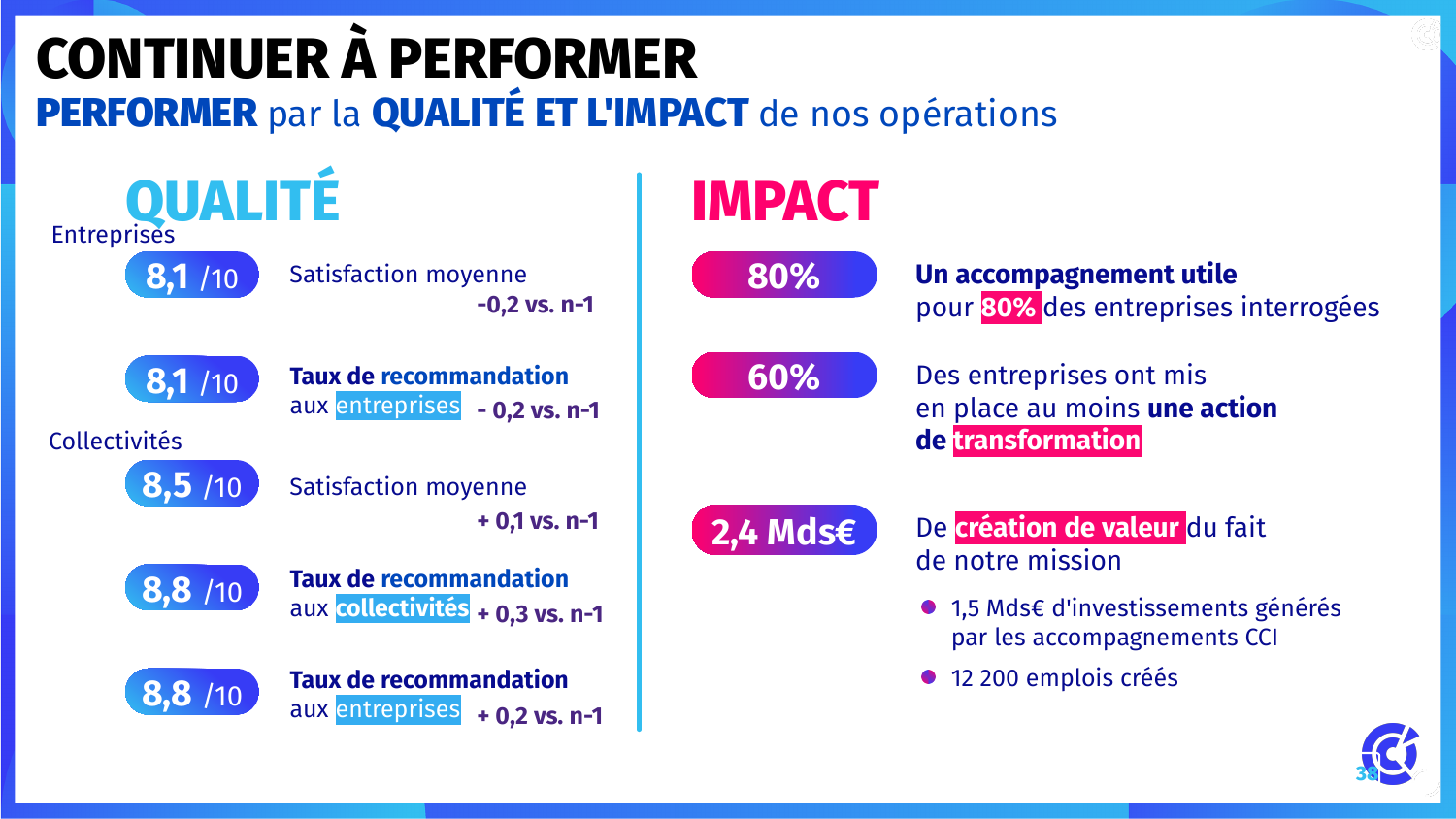

# CONTINUER à PERFORMER
PERFORMER par la QUALITÉ ET L'IMPACT de nos opérations
QUALITÉ
IMPACT
Entreprises
8,1 /10
Satisfaction moyenne
80%
Un accompagnement utile
pour 80% des entreprises interrogées
-0,2 vs. n-1
60%
Des entreprises ont mis
en place au moins une action
de transformation
Taux de recommandation aux entreprises
8,1 /10
- 0,2 vs. n-1
Collectivités
8,5 /10
Satisfaction moyenne
+ 0,1 vs. n-1
2,4 Mds€
De création de valeur du fait de notre mission
Taux de recommandation aux collectivités
8,8 /10
1,5 Mds€ d'investissements générés par les accompagnements CCI
12 200 emplois créés
+ 0,3 vs. n-1
Taux de recommandation aux entreprises
8,8 /10
+ 0,2 vs. n-1
38